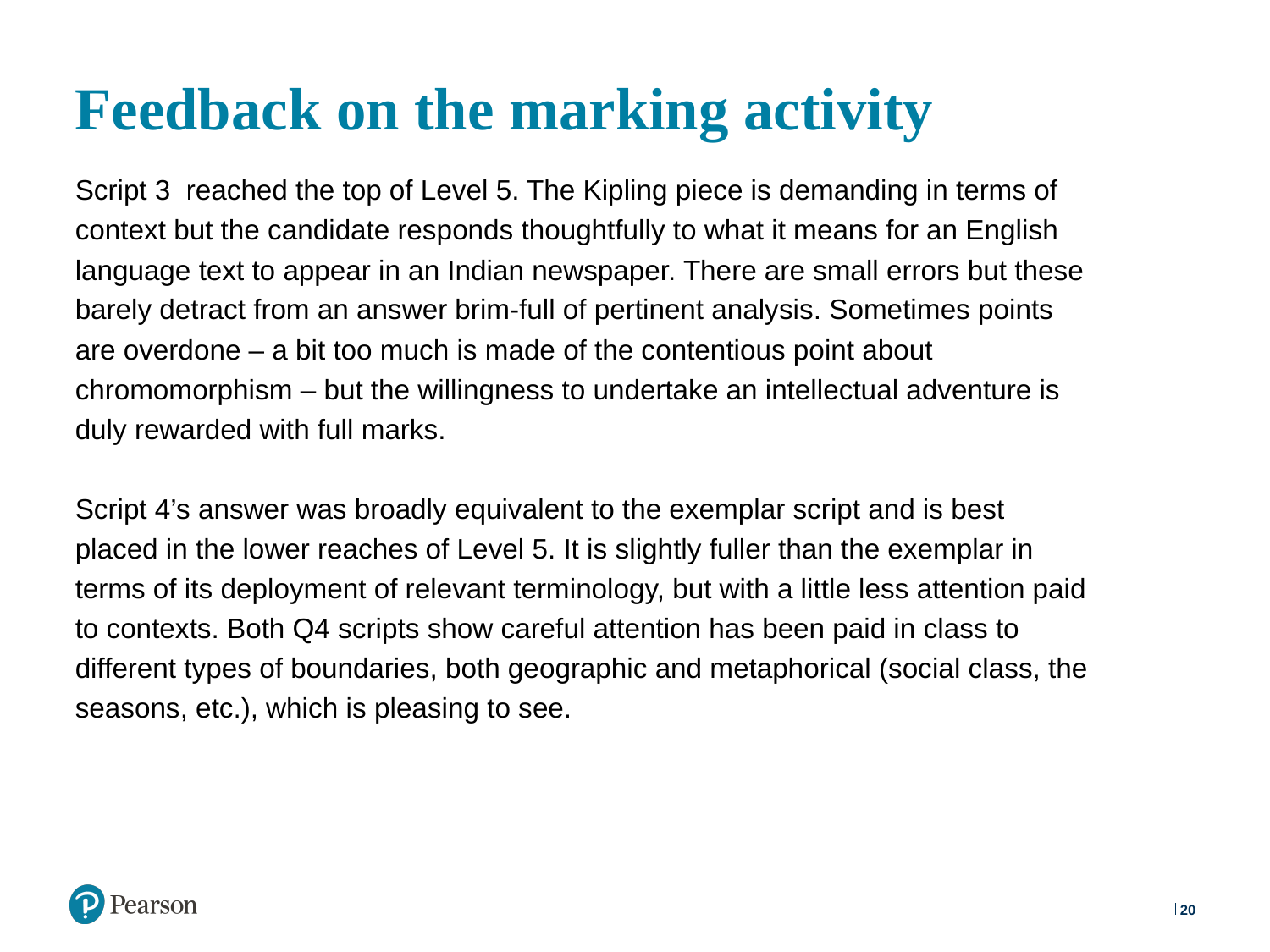

# Feedback on the marking activity
Script 3  reached the top of Level 5. The Kipling piece is demanding in terms of context but the candidate responds thoughtfully to what it means for an English language text to appear in an Indian newspaper. There are small errors but these barely detract from an answer brim-full of pertinent analysis. Sometimes points are overdone – a bit too much is made of the contentious point about chromomorphism – but the willingness to undertake an intellectual adventure is duly rewarded with full marks.

Script 4’s answer was broadly equivalent to the exemplar script and is best placed in the lower reaches of Level 5. It is slightly fuller than the exemplar in terms of its deployment of relevant terminology, but with a little less attention paid to contexts. Both Q4 scripts show careful attention has been paid in class to different types of boundaries, both geographic and metaphorical (social class, the seasons, etc.), which is pleasing to see.

20